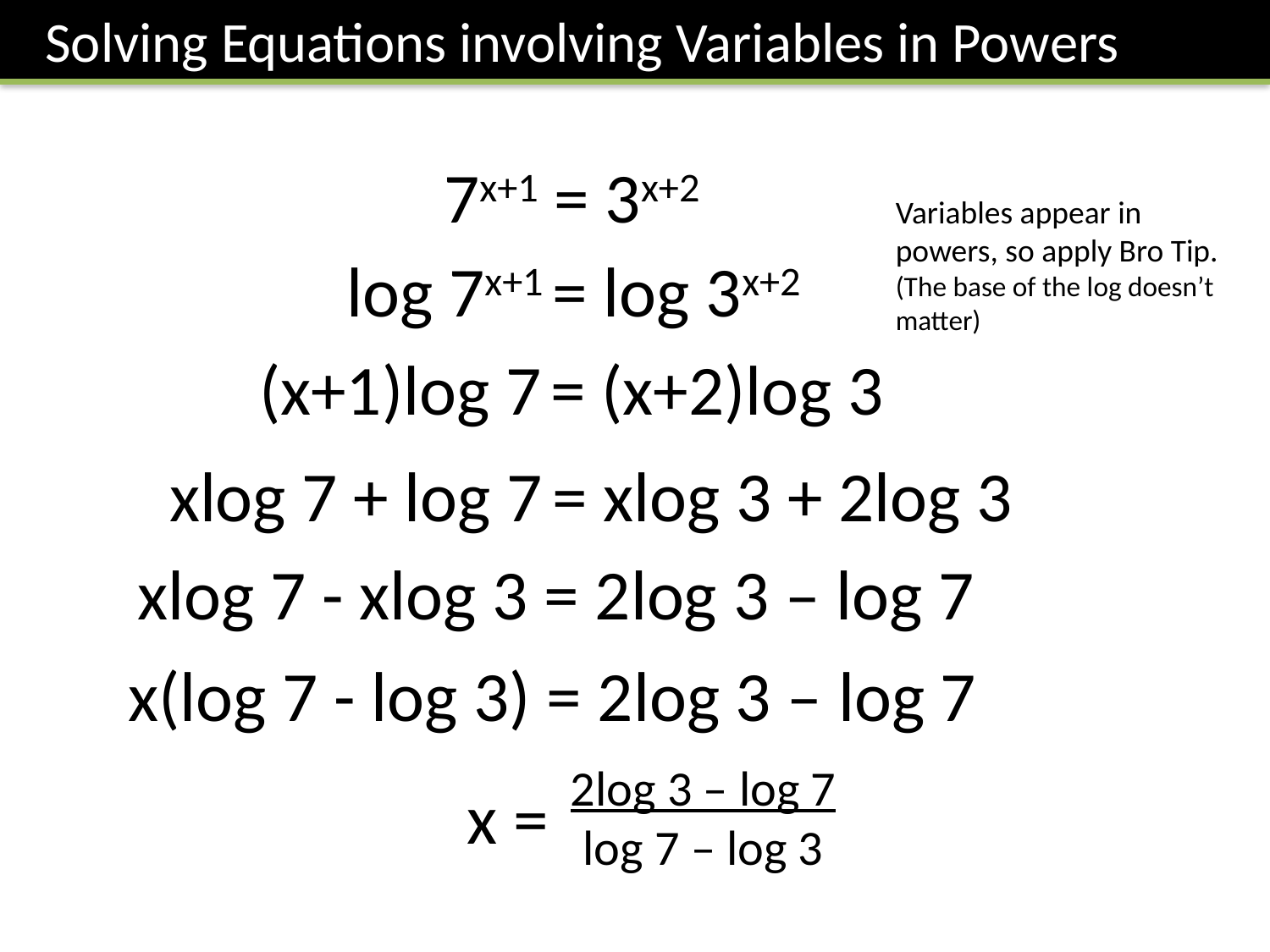

Solving Equations involving Variables in Powers
7x+1 = 3x+2
Variables appear in powers, so apply Bro Tip.
(The base of the log doesn’t matter)
log 7x+1 = log 3x+2
(x+1)log 7 = (x+2)log 3
xlog 7 + log 7 = xlog 3 + 2log 3
xlog 7 - xlog 3 = 2log 3 – log 7
x(log 7 - log 3) = 2log 3 – log 7
2log 3 – log 7
log 7 – log 3
x =